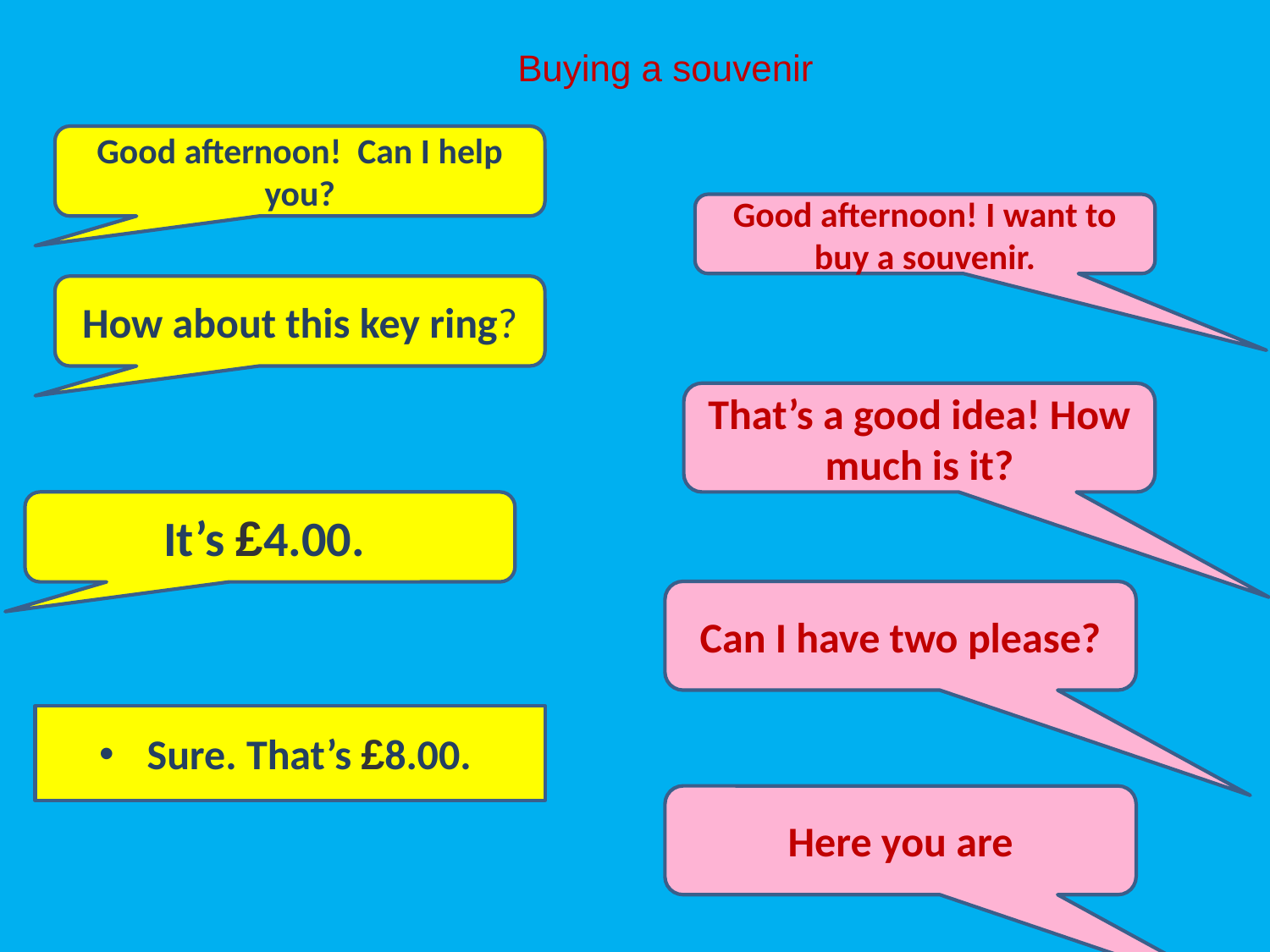

# Buying a souvenir
Good afternoon!  Can I help you?
Good afternoon! I want to buy a souvenir.

How about this key ring?

That’s a good idea! How much is it?
It’s £4.00.
Can I have two please?
Sure. That’s £8.00.
Here you are